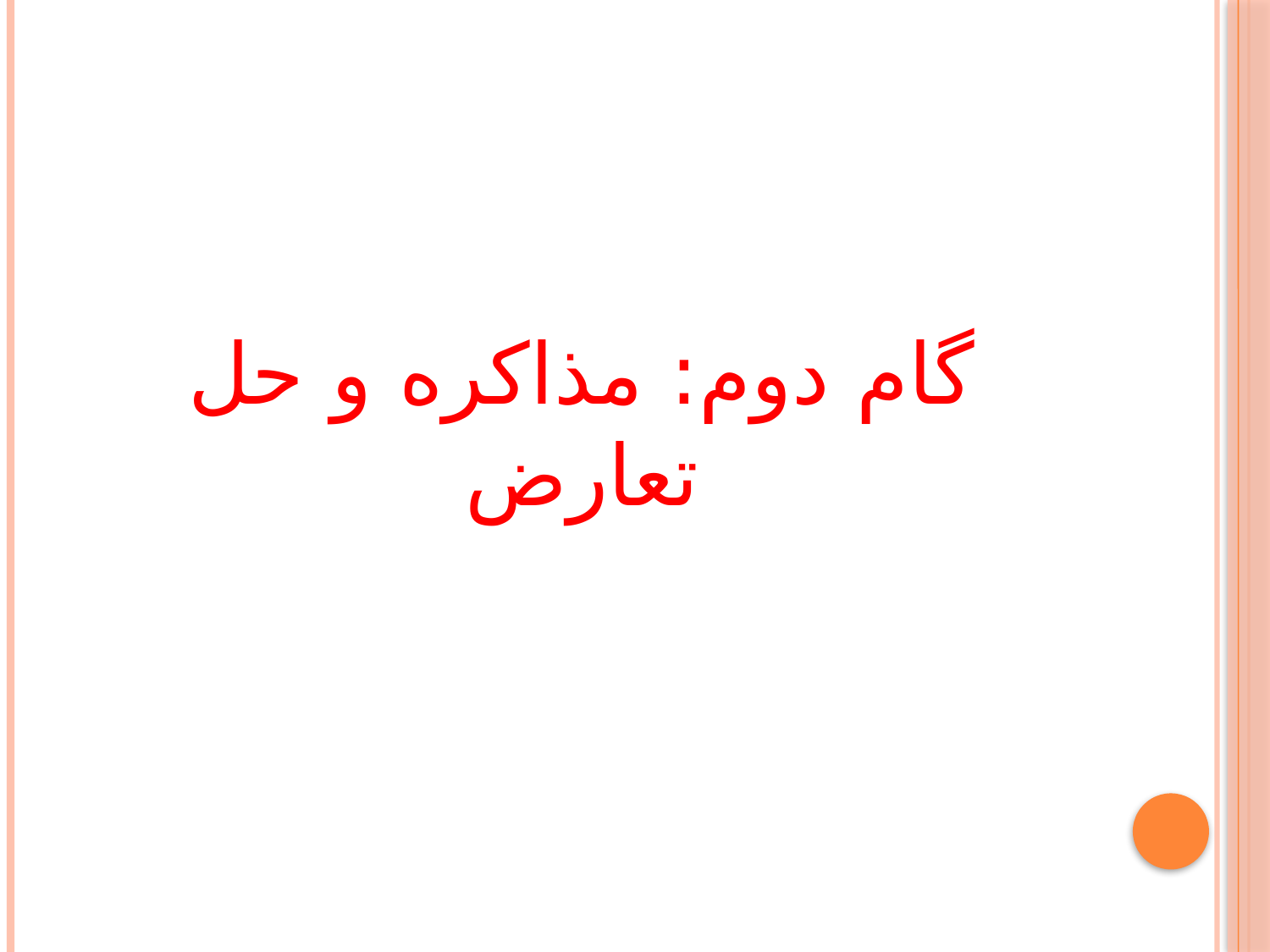

# گام دوم: مذاکره و حل تعارض